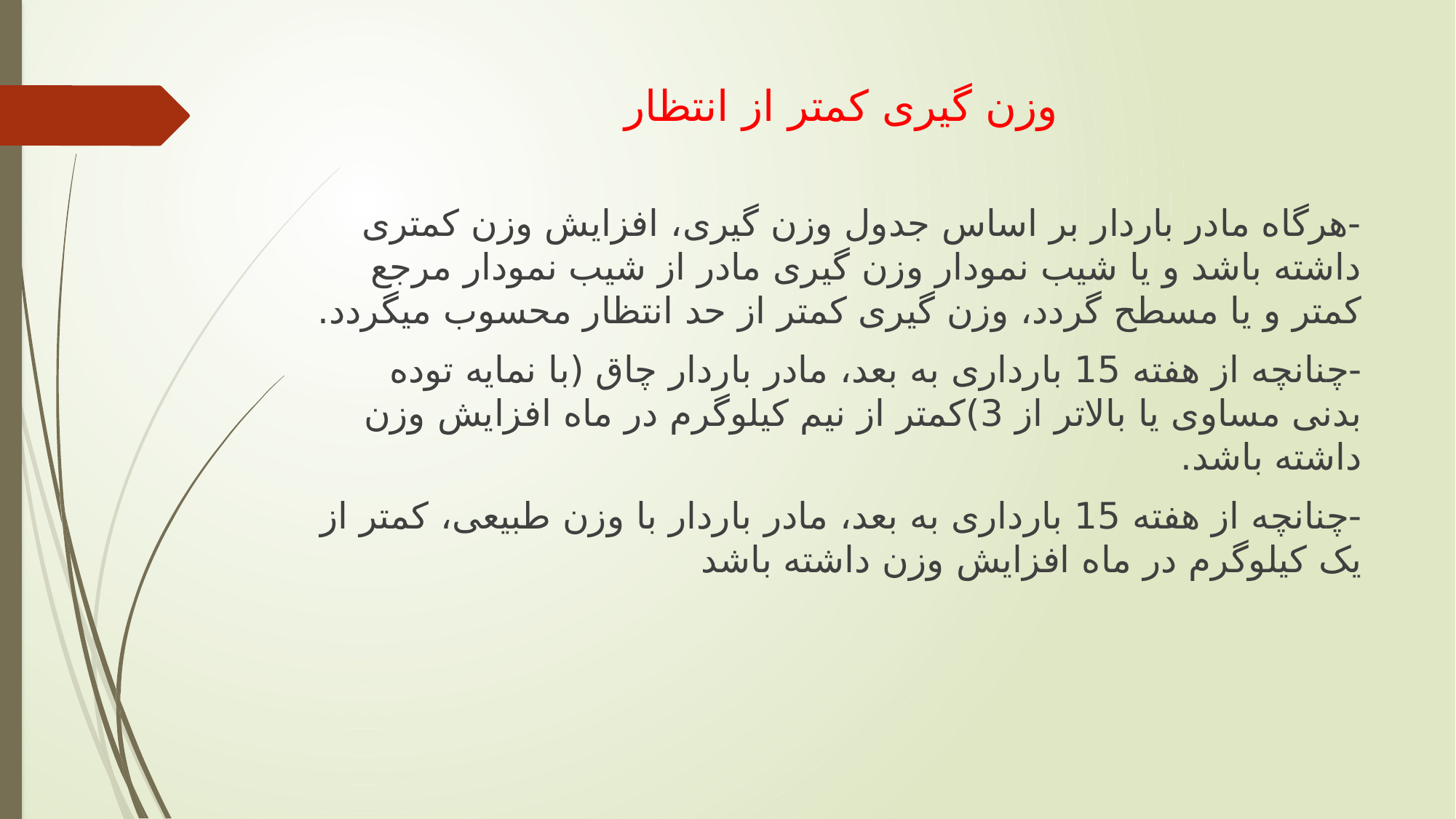

# وزن گیری کمتر از انتظار
-هرگاه مادر باردار بر اساس جدول وزن گیری، افزایش وزن کمتری داشته باشد و یا شیب نمودار وزن گیری مادر از شیب نمودار مرجع کمتر و یا مسطح گردد، وزن گیری کمتر از حد انتظار محسوب میگردد.
-چنانچه از هفته 15 بارداری به بعد، مادر‌ باردار چاق (با نمایه توده بدنی مساوی یا بالاتر از 3)کمتر از نیم کیلوگرم در ماه افزایش وزن داشته باشد.
-چنانچه از هفته 15 بارداری به بعد، مادر‌ باردار با وزن طبیعی، کمتر از یک کیلوگرم در ماه افزایش وزن داشته باشد